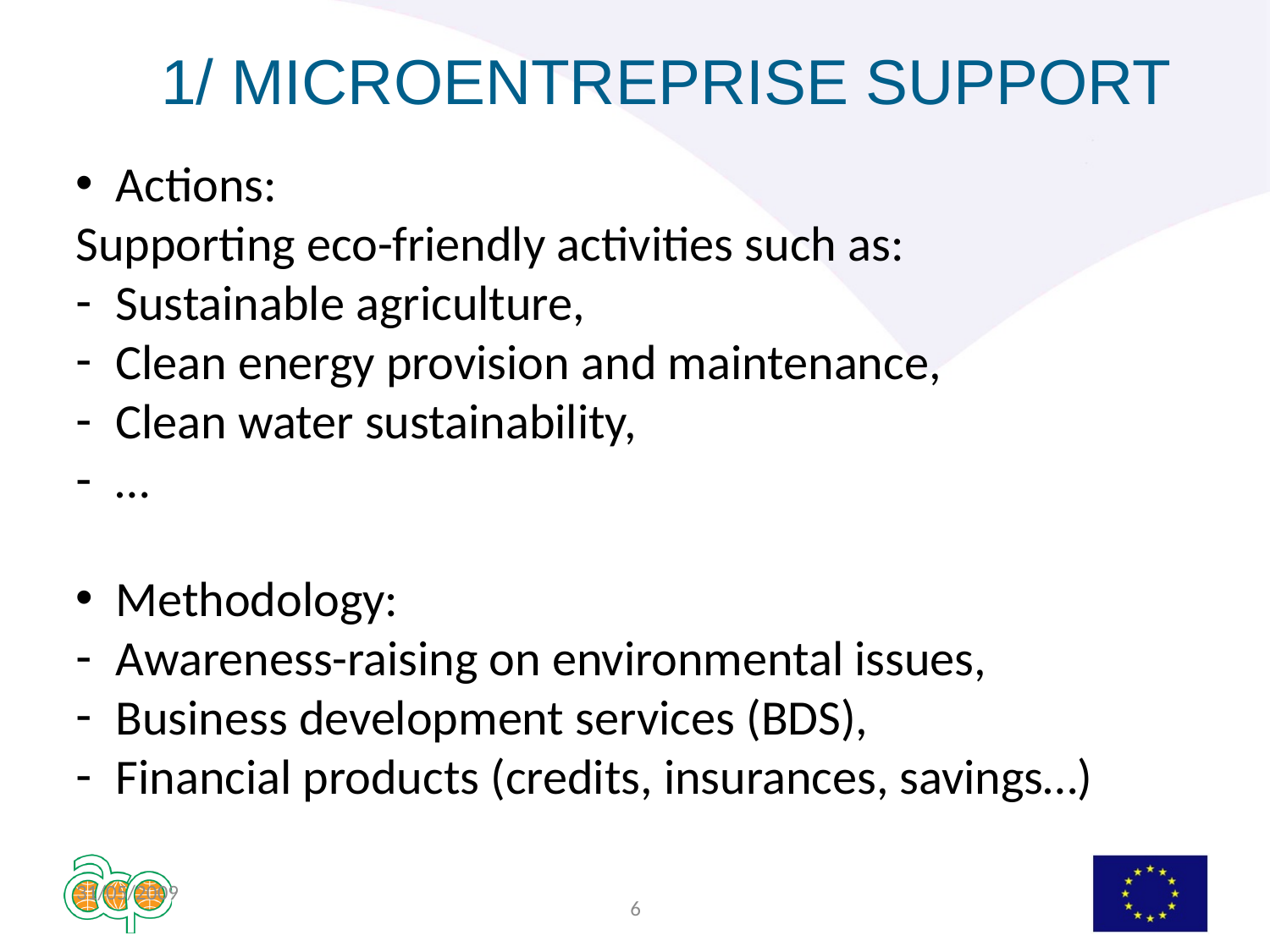

# 1/ MICROENTREPRISE support
Actions:
Supporting eco-friendly activities such as:
Sustainable agriculture,
Clean energy provision and maintenance,
Clean water sustainability,
…

Methodology:
Awareness-raising on environmental issues,
Business development services (BDS),
Financial products (credits, insurances, savings…)

31/05/2009
6